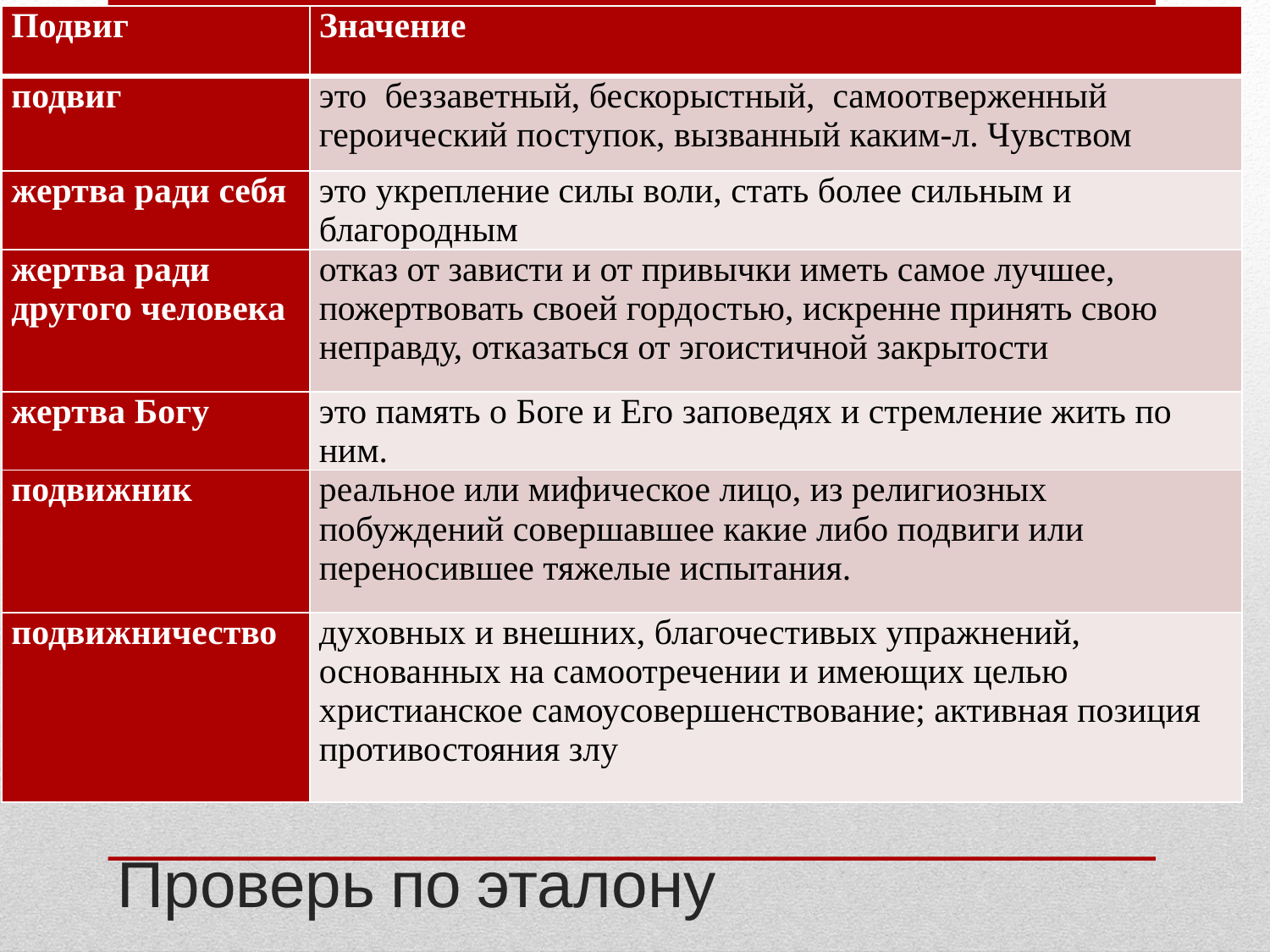

| Подвиг | Значение |
| --- | --- |
| подвиг | это беззаветный, бескорыстный, самоотверженный героический поступок, вызванный каким-л. Чувством |
| жертва ради себя | это укрепление силы воли, стать более сильным и благородным |
| жертва ради другого человека | отказ от зависти и от привычки иметь самое лучшее, пожертвовать своей гордостью, искренне принять свою неправду, отказаться от эгоистичной закрытости |
| жертва Богу | это память о Боге и Его заповедях и стремление жить по ним. |
| подвижник | реальное или мифическое лицо, из религиозных побуждений совершавшее какие либо подвиги или переносившее тяжелые испытания. |
| подвижничество | духовных и внешних, благочестивых упражнений, основанных на самоотречении и имеющих целью христианское самоусовершенствование; активная позиция противостояния злу |
# Проверь по эталону